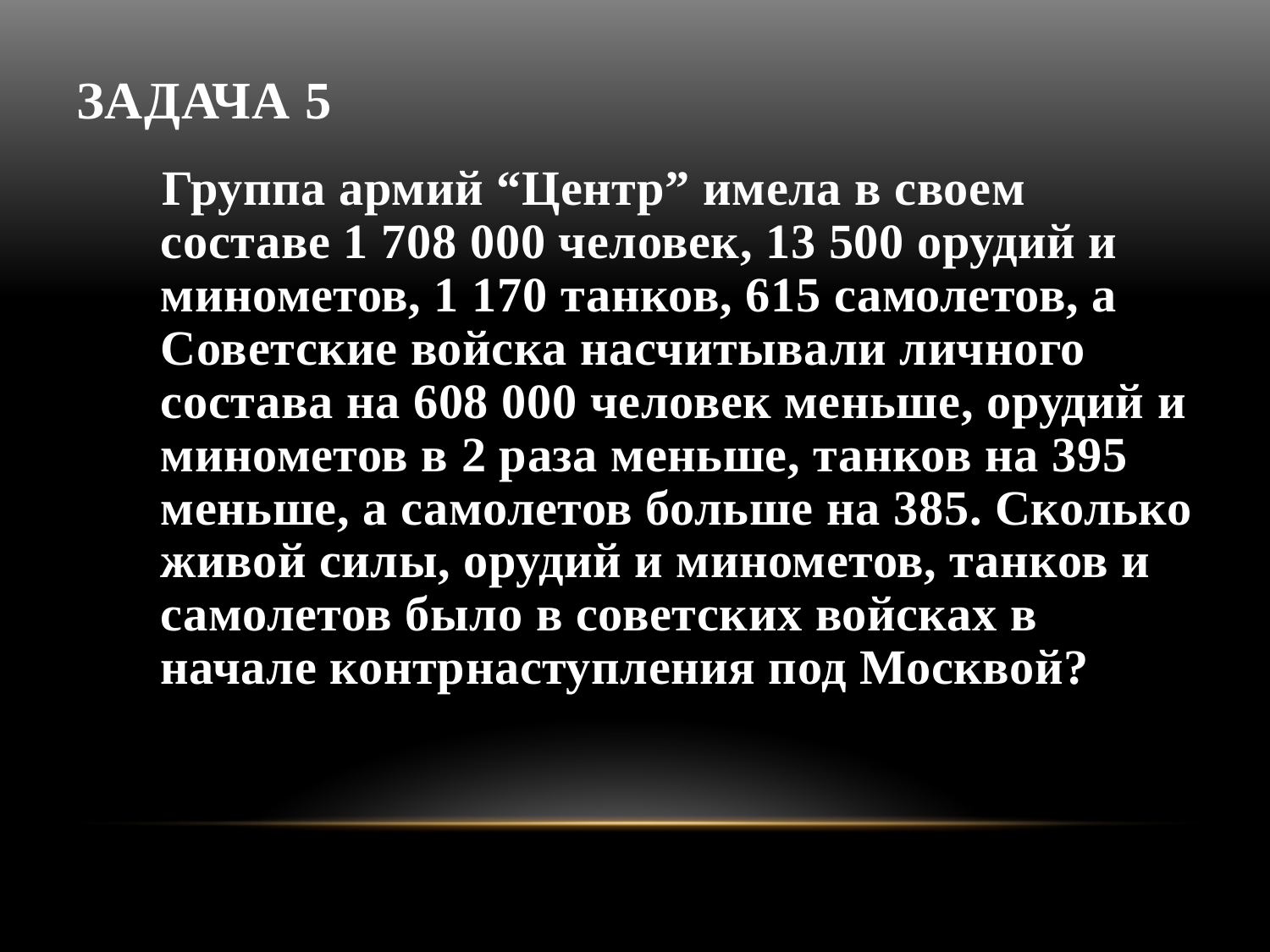

# Задача 5
          Группа армий “Центр” имела в своем составе 1 708 000 человек, 13 500 орудий и минометов, 1 170 танков, 615 самолетов, а Советские войска насчитывали личного состава на 608 000 человек меньше, орудий и минометов в 2 раза меньше, танков на 395 меньше, а самолетов больше на 385. Сколько живой силы, орудий и минометов, танков и самолетов было в советских войсках в начале контрнаступления под Москвой?